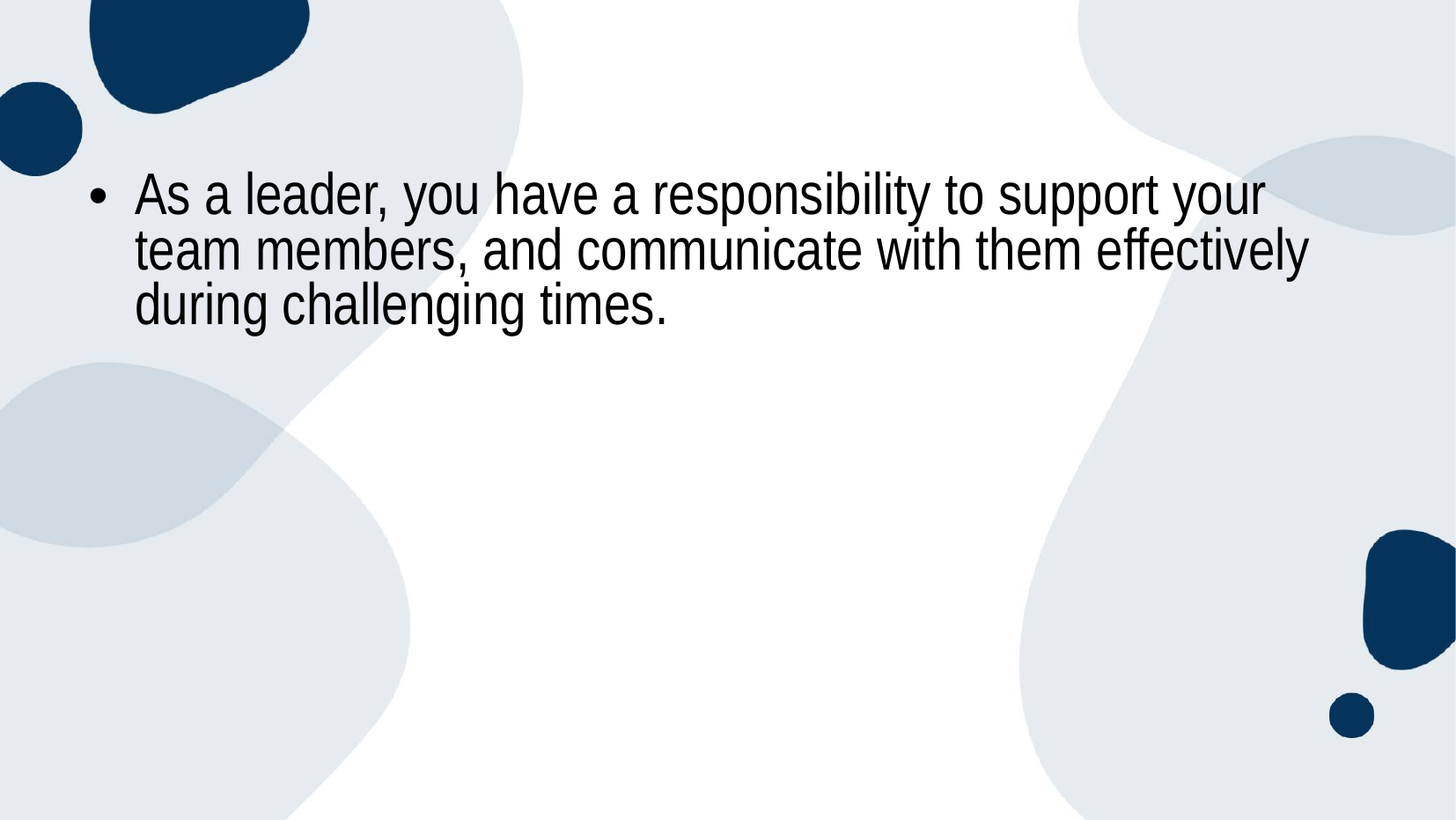

#
As a leader, you have a responsibility to support your team members, and communicate with them effectively during challenging times.